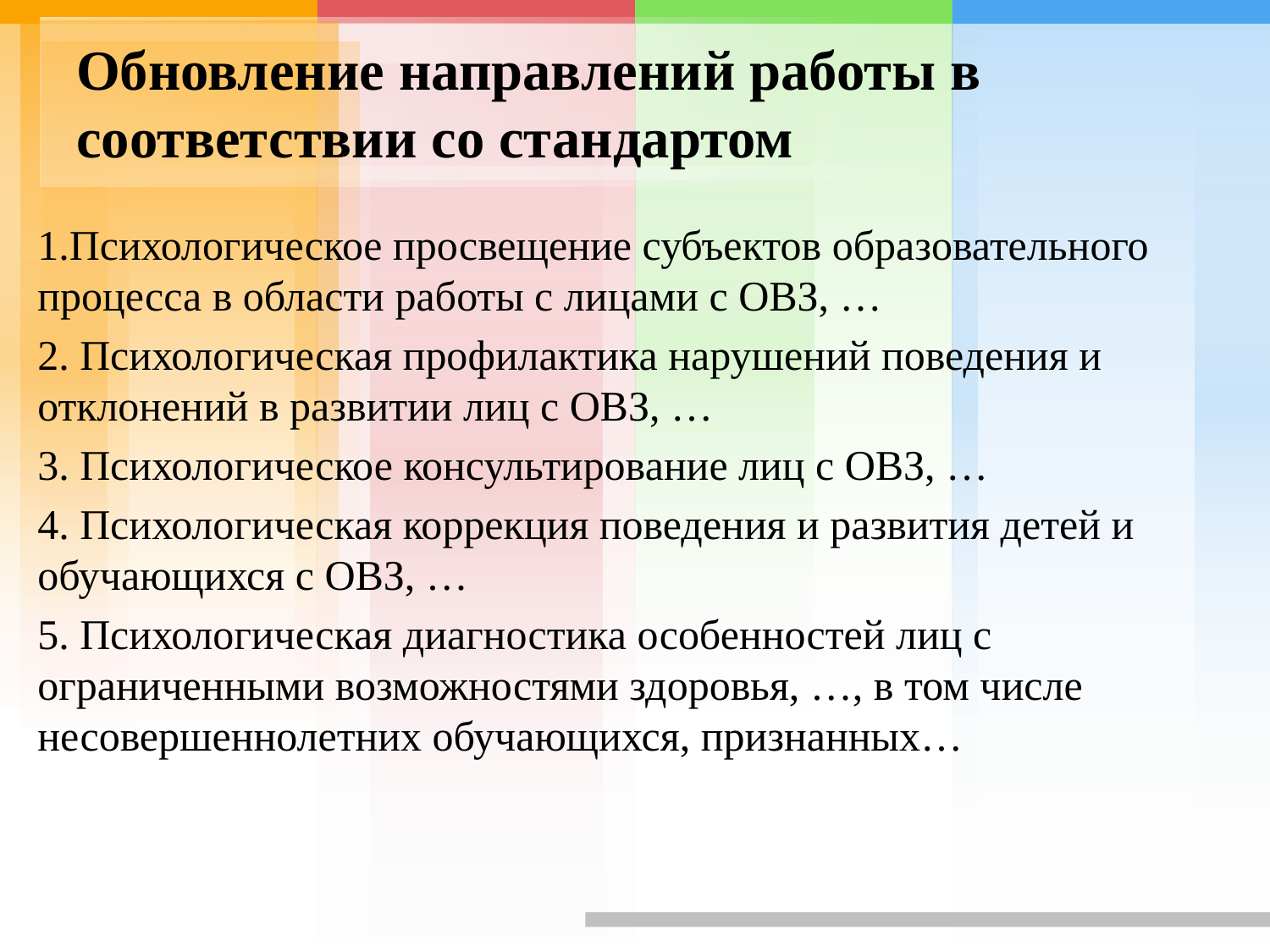

# Обновление направлений работы в соответствии со стандартом
1.Психологическое просвещение субъектов образовательного процесса в области работы с лицами с ОВЗ, …
2. Психологическая профилактика нарушений поведения и отклонений в развитии лиц с ОВЗ, …
3. Психологическое консультирование лиц с ОВЗ, …
4. Психологическая коррекция поведения и развития детей и обучающихся с ОВЗ, …
5. Психологическая диагностика особенностей лиц с ограниченными возможностями здоровья, …, в том числе несовершеннолетних обучающихся, признанных…